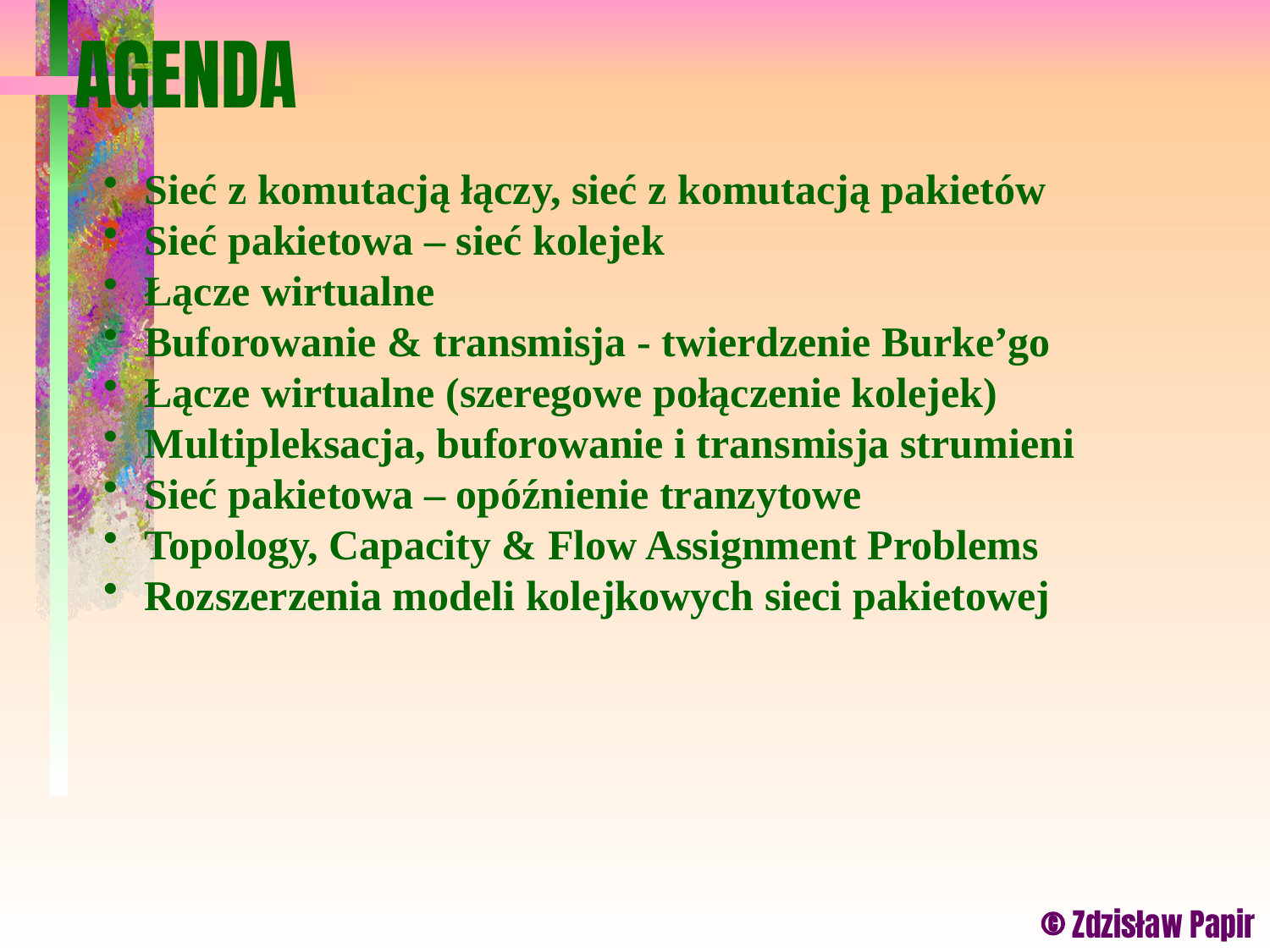

# AGENDA
 Sieć z komutacją łączy, sieć z komutacją pakietów
 Sieć pakietowa – sieć kolejek
 Łącze wirtualne
 Buforowanie & transmisja - twierdzenie Burke’go
 Łącze wirtualne (szeregowe połączenie kolejek)
 Multipleksacja, buforowanie i transmisja strumieni
 Sieć pakietowa – opóźnienie tranzytowe
 Topology, Capacity & Flow Assignment Problems
 Rozszerzenia modeli kolejkowych sieci pakietowej
© Zdzisław Papir